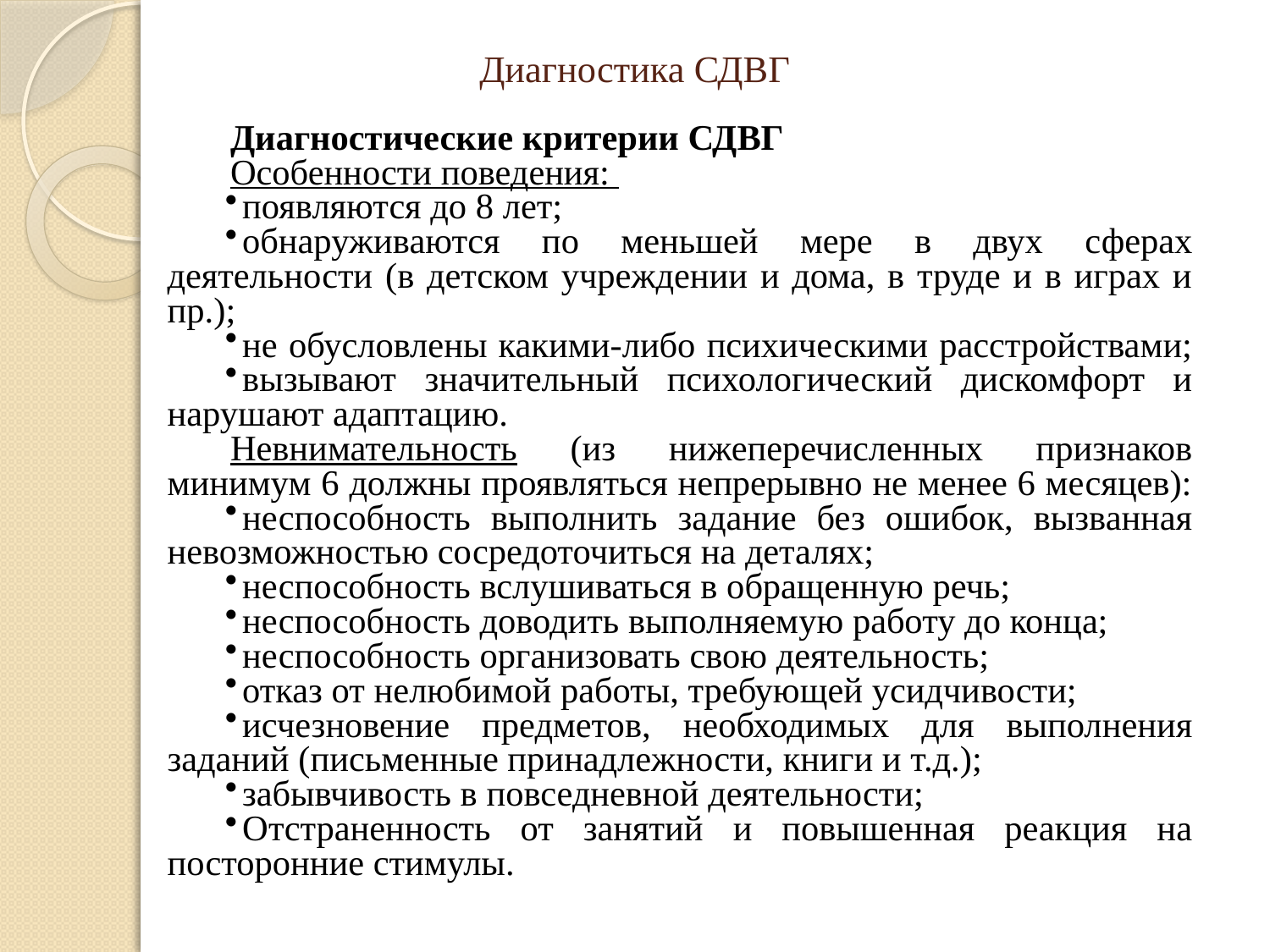

# Диагностика СДВГ
Диагностические критерии СДВГ
Особенности поведения:
появляются до 8 лет;
обнаруживаются по меньшей мере в двух сферах деятельности (в детском учреждении и дома, в труде и в играх и пр.);
не обусловлены какими-либо психическими расстройствами;
вызывают значительный психологический дискомфорт и нарушают адаптацию.
Невнимательность (из нижеперечисленных признаков минимум 6 должны проявляться непрерывно не менее 6 месяцев):
неспособность выполнить задание без ошибок, вызванная невозможностью сосредоточиться на деталях;
неспособность вслушиваться в обращенную речь;
неспособность доводить выполняемую работу до конца;
неспособность организовать свою деятельность;
отказ от нелюбимой работы, требующей усидчивости;
исчезновение предметов, необходимых для выполнения заданий (письменные принадлежности, книги и т.д.);
забывчивость в повседневной деятельности;
Отстраненность от занятий и повышенная реакция на посторонние стимулы.